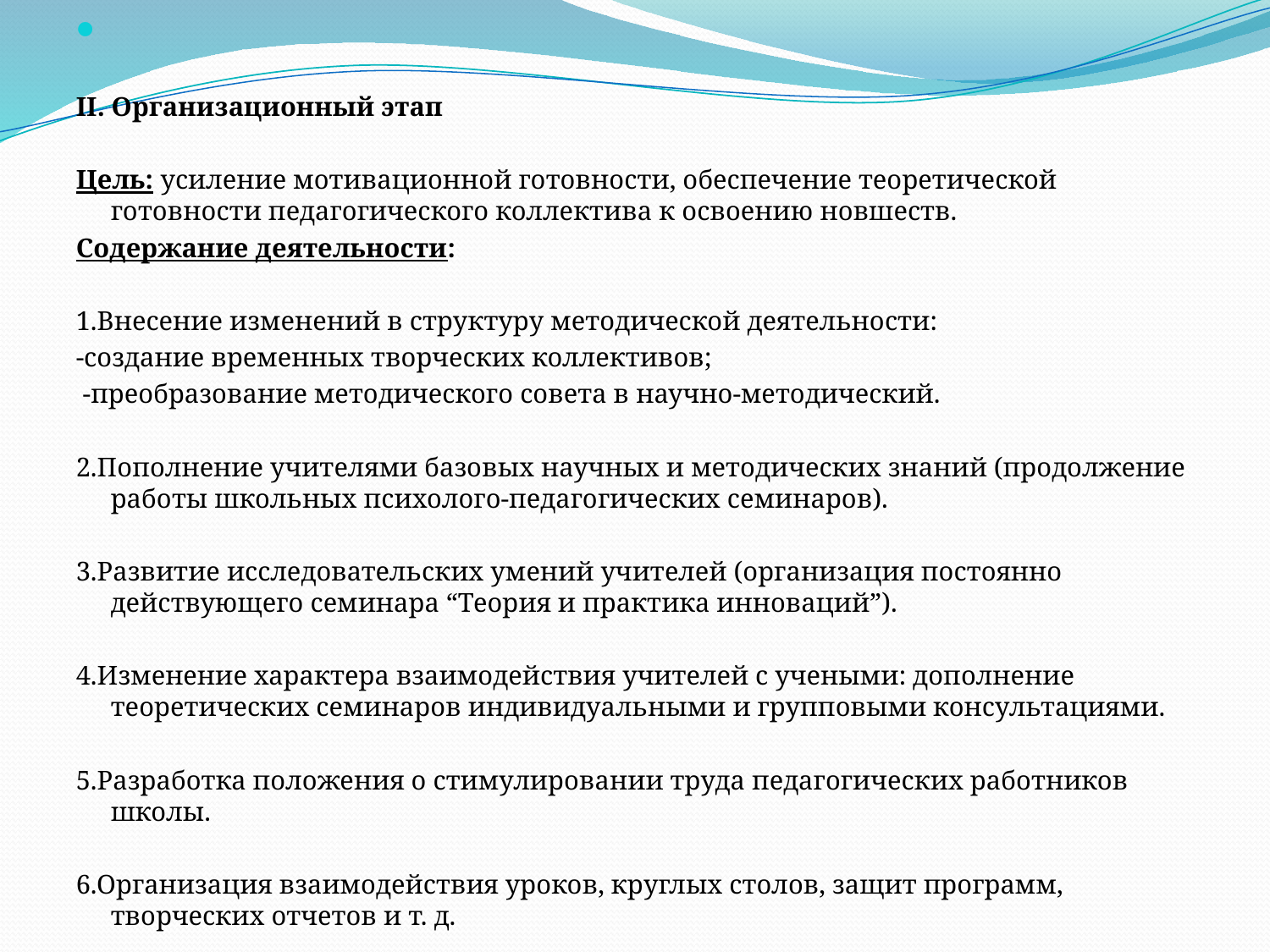

II. Организационный этап

Цель: усиление мотивационной готовности, обеспечение теоретической готовности педагогического коллектива к освоению новшеств.
Содержание деятельности:

1.Внесение изменений в структуру методической деятельности:
-создание временных творческих коллективов;
 -преобразование методического совета в научно-методический.

2.Пополнение учителями базовых научных и методических знаний (продолжение работы школьных психолого-педагогических семинаров).

3.Развитие исследовательских умений учителей (организация постоянно действующего семинара “Теория и практика инноваций”).

4.Изменение характера взаимодействия учителей с учеными: дополнение теоретических семинаров индивидуальными и групповыми консультациями.

5.Разработка положения о стимулировании труда педагогических работников школы.

6.Организация взаимодействия уроков, круглых столов, защит программ, творческих отчетов и т. д.

#